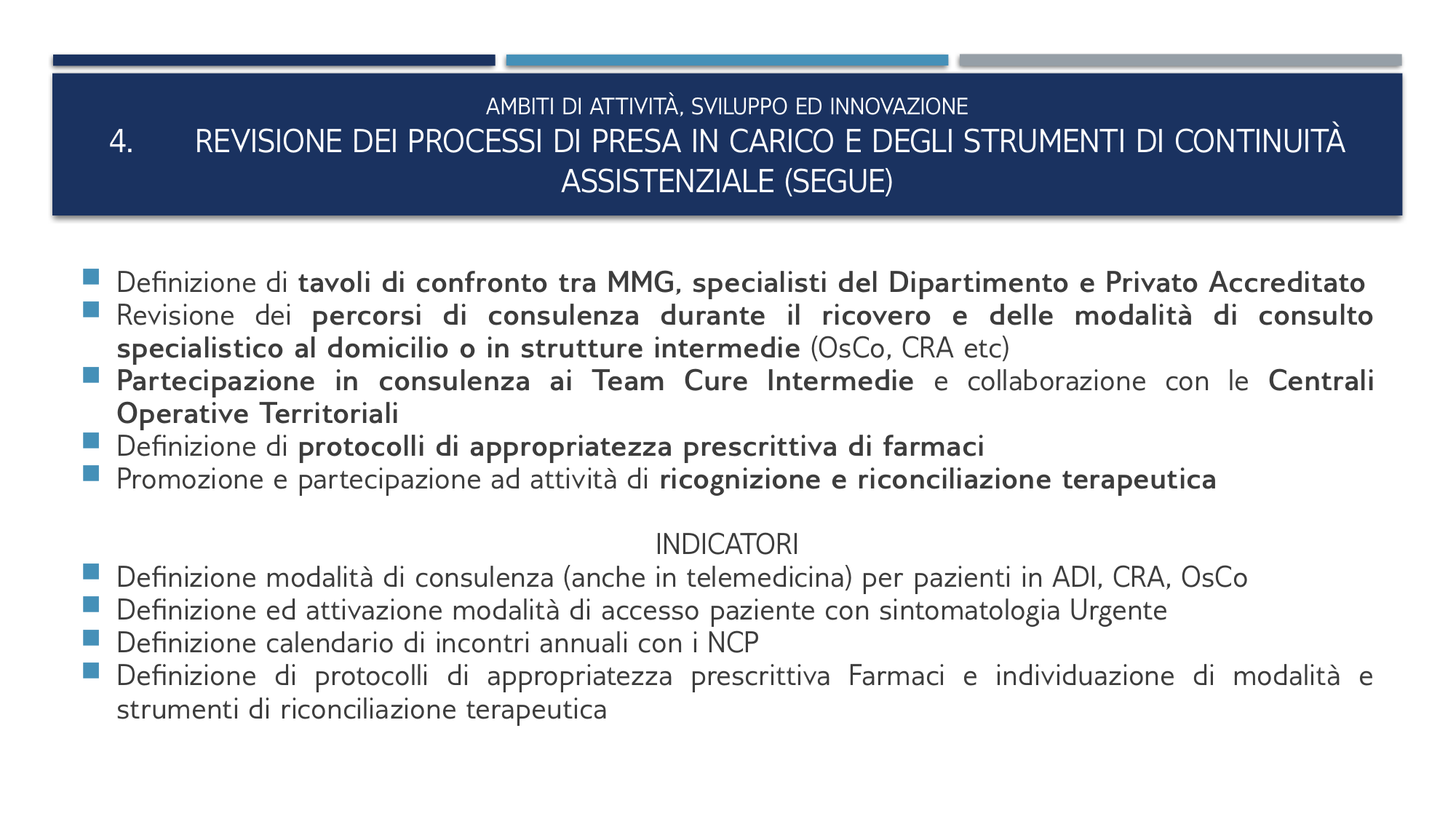

# Ambiti di attività, sviluppo ed innovazione 4.	Revisione dei processi di presa in carico e degli strumenti di continuità assistenziale (segue)
Definizione di tavoli di confronto tra MMG, specialisti del Dipartimento e Privato Accreditato
Revisione dei percorsi di consulenza durante il ricovero e delle modalità di consulto specialistico al domicilio o in strutture intermedie (OsCo, CRA etc)
Partecipazione in consulenza ai Team Cure Intermedie e collaborazione con le Centrali Operative Territoriali
Definizione di protocolli di appropriatezza prescrittiva di farmaci
Promozione e partecipazione ad attività di ricognizione e riconciliazione terapeutica

INDICATORI
Definizione modalità di consulenza (anche in telemedicina) per pazienti in ADI, CRA, OsCo
Definizione ed attivazione modalità di accesso paziente con sintomatologia Urgente
Definizione calendario di incontri annuali con i NCP
Definizione di protocolli di appropriatezza prescrittiva Farmaci e individuazione di modalità e strumenti di riconciliazione terapeutica